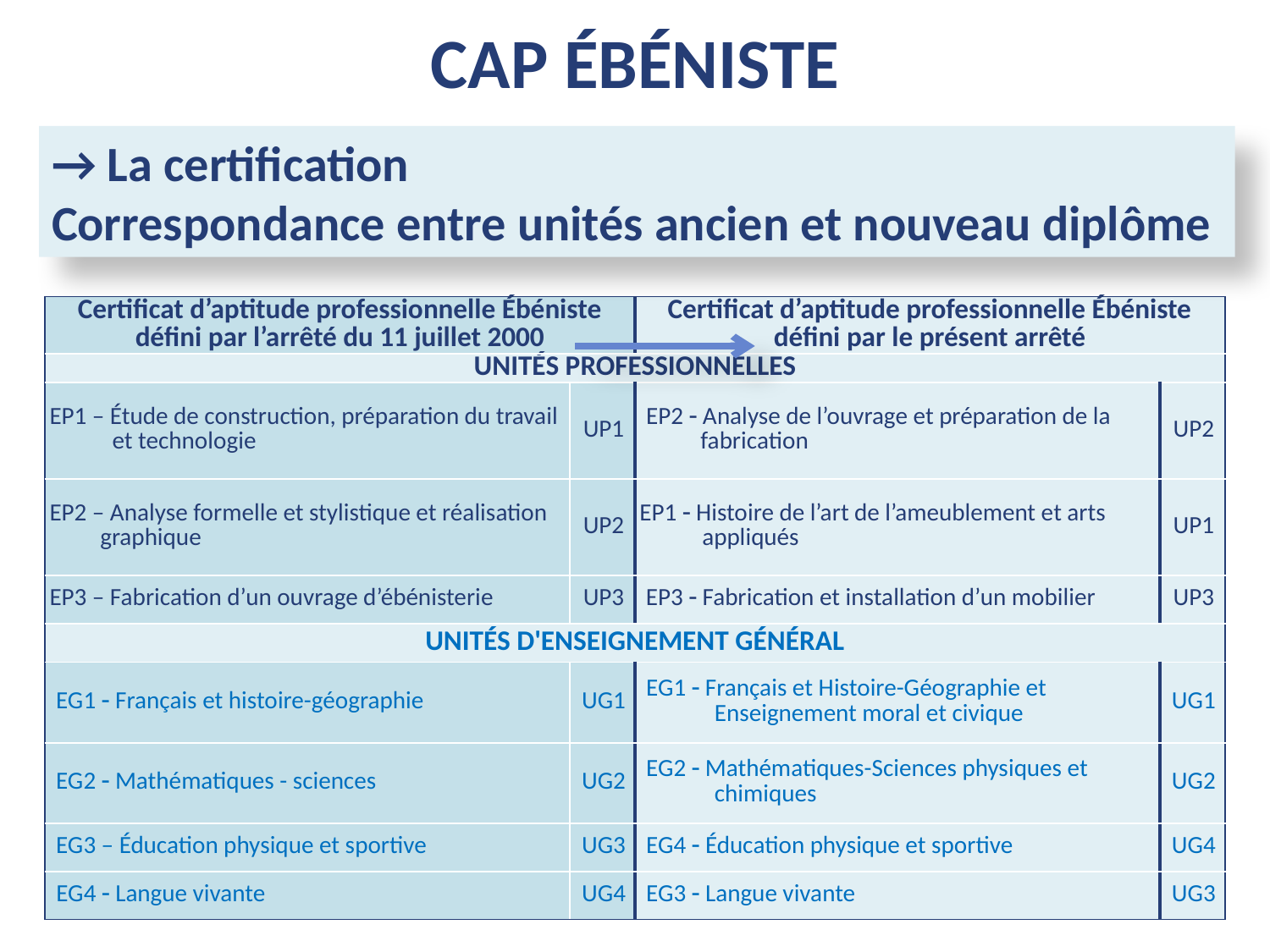

CAP ébéniste
→ La certification
Correspondance entre unités ancien et nouveau diplôme
| Certificat d’aptitude professionnelle Ébéniste défini par l’arrêté du 11 juillet 2000 |  | Certificat d’aptitude professionnelle Ébéniste défini par le présent arrêté |  |
| --- | --- | --- | --- |
| UNITÉS PROFESSIONNELLES |  |  |  |
| EP1 – Étude de construction, préparation du travail et technologie | UP1 | EP2 − Analyse de l’ouvrage et préparation de la fabrication | UP2 |
| EP2 – Analyse formelle et stylistique et réalisation graphique | UP2 | EP1 − Histoire de l’art de l’ameublement et arts appliqués | UP1 |
| EP3 – Fabrication d’un ouvrage d’ébénisterie | UP3 | EP3 − Fabrication et installation d’un mobilier | UP3 |
| UNITÉS D'ENSEIGNEMENT GÉNÉRAL |  |  |  |
| EG1 − Français et histoire-géographie | UG1 | EG1 − Français et Histoire-Géographie et Enseignement moral et civique | UG1 |
| EG2 − Mathématiques - sciences | UG2 | EG2 − Mathématiques-Sciences physiques et chimiques | UG2 |
| EG3 – Éducation physique et sportive | UG3 | EG4 − Éducation physique et sportive | UG4 |
| EG4 − Langue vivante | UG4 | EG3 − Langue vivante | UG3 |